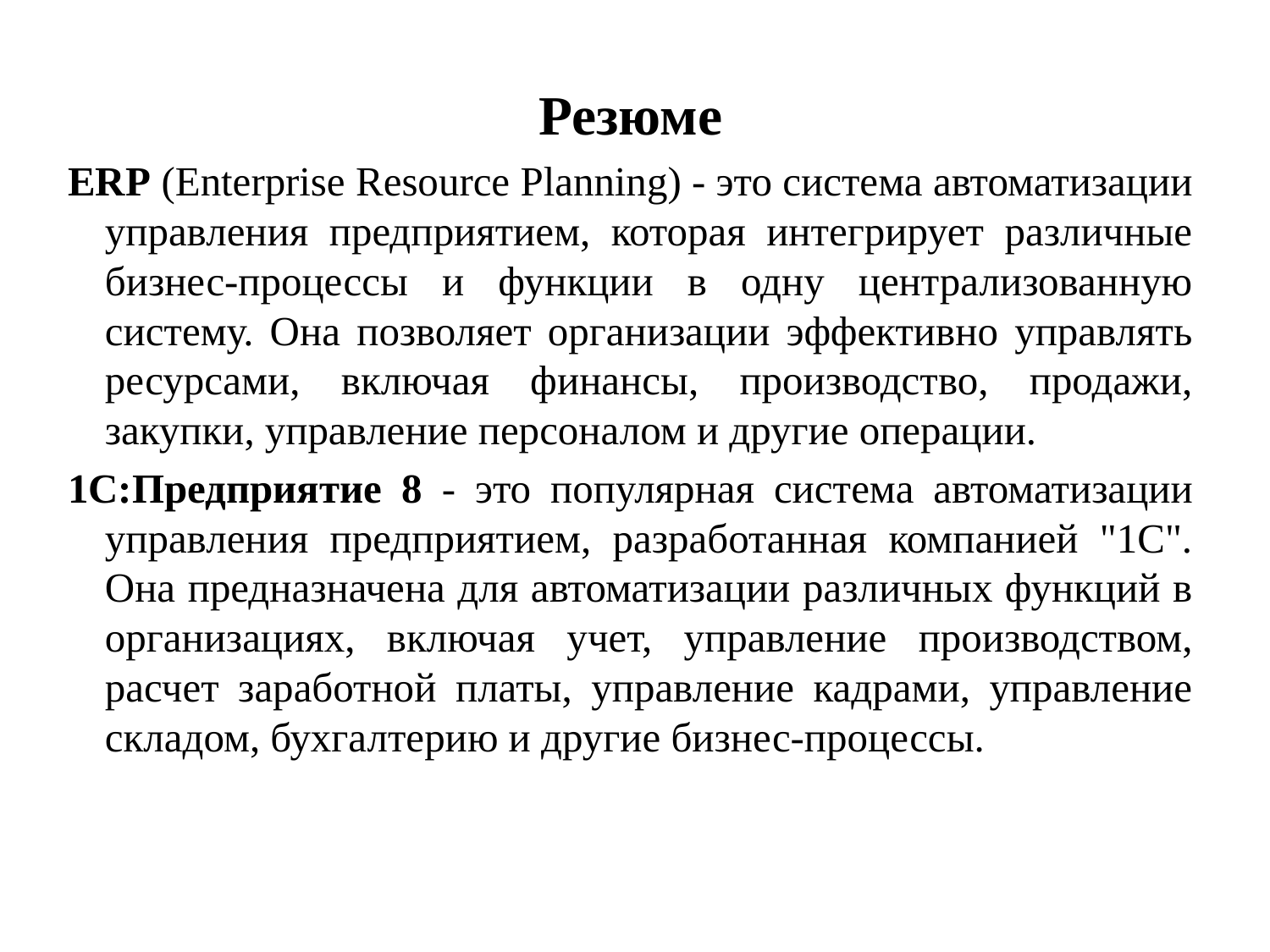

Резюме
ERP (Enterprise Resource Planning) - это система автоматизации управления предприятием, которая интегрирует различные бизнес-процессы и функции в одну централизованную систему. Она позволяет организации эффективно управлять ресурсами, включая финансы, производство, продажи, закупки, управление персоналом и другие операции.
1C:Предприятие 8 - это популярная система автоматизации управления предприятием, разработанная компанией "1С". Она предназначена для автоматизации различных функций в организациях, включая учет, управление производством, расчет заработной платы, управление кадрами, управление складом, бухгалтерию и другие бизнес-процессы.